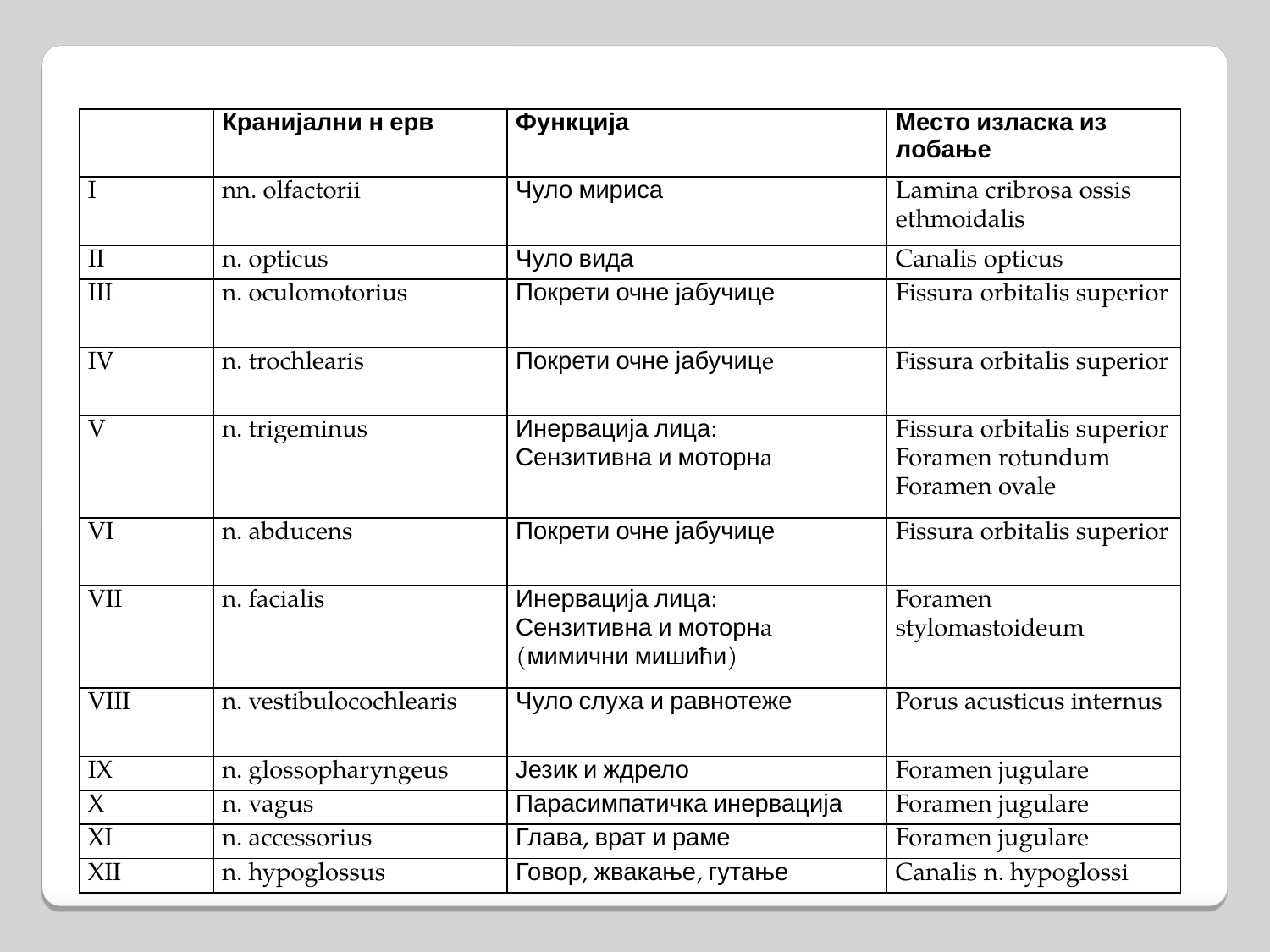

|  | Кранијални н ерв | Функција | Место изласка из лобање |
| --- | --- | --- | --- |
| I | nn. olfactorii | Чуло мириса | Lamina cribrosa ossis ethmoidalis |
| II | n. opticus | Чуло вида | Canalis opticus |
| III | n. oculomotorius | Покрети очне јабучице | Fissura orbitalis superior |
| IV | n. trochlearis | Покрети очне јабучицe | Fissura orbitalis superior |
| V | n. trigeminus | Инервација лица: Сензитивна и моторнa | Fissura orbitalis superior Foramen rotundum Foramen ovale |
| VI | n. abducens | Покрети очне јабучице | Fissura orbitalis superior |
| VII | n. facialis | Инервација лица: Сензитивна и моторнa (мимични мишићи) | Foramen stylomastoideum |
| VIII | n. vestibulocochlearis | Чуло слуха и равнотеже | Porus acusticus internus |
| IX | n. glossopharyngeus | Језик и ждрело | Foramen jugulare |
| X | n. vagus | Парасимпатичка инервација | Foramen jugulare |
| XI | n. accessorius | Глава, врат и раме | Foramen jugulare |
| XII | n. hypoglossus | Говор, жвакање, гутање | Canalis n. hypoglossi |